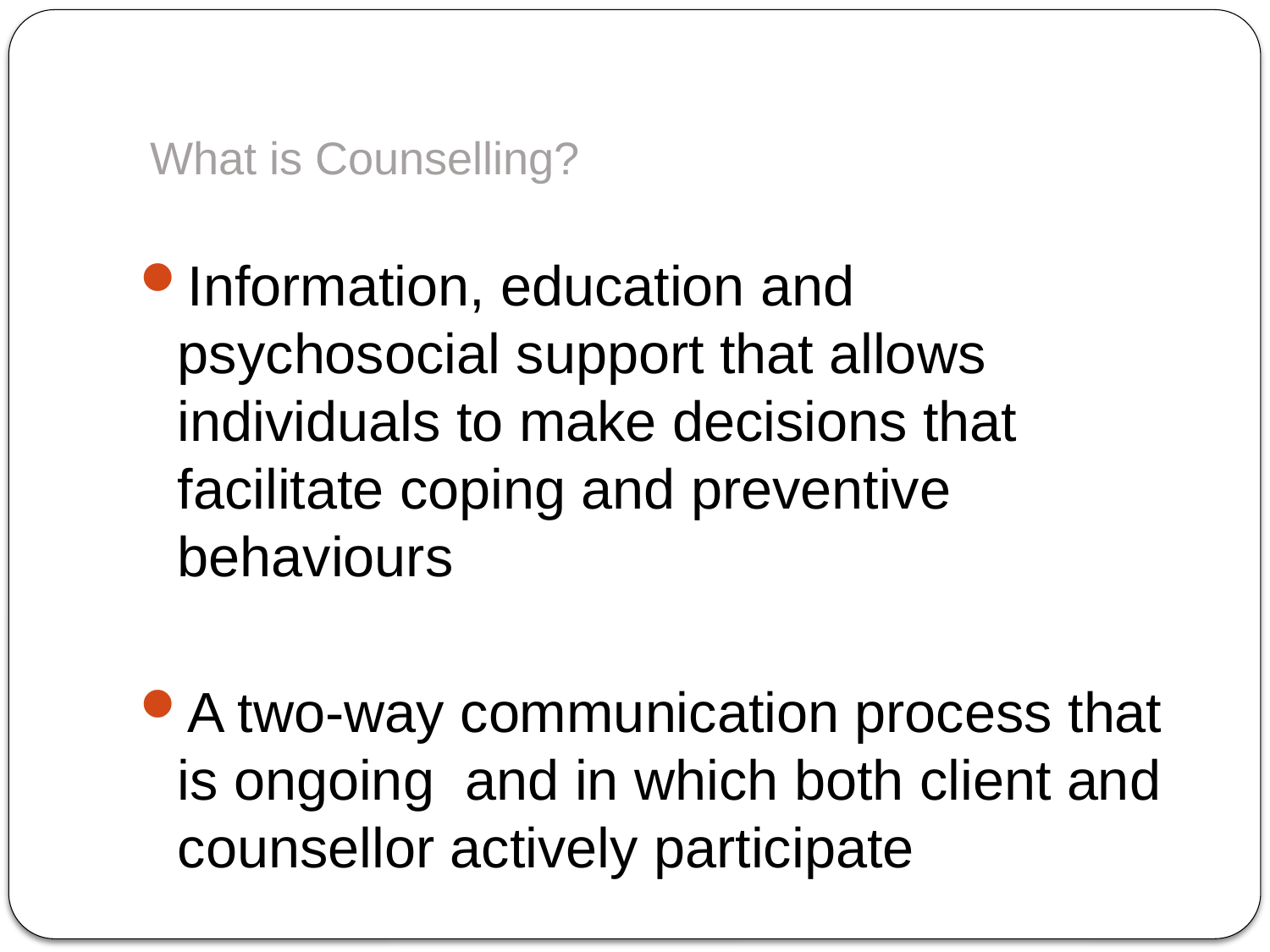

# What is Counselling?
Information, education and psychosocial support that allows individuals to make decisions that facilitate coping and preventive behaviours

A two-way communication process that is ongoing  and in which both client and counsellor actively participate